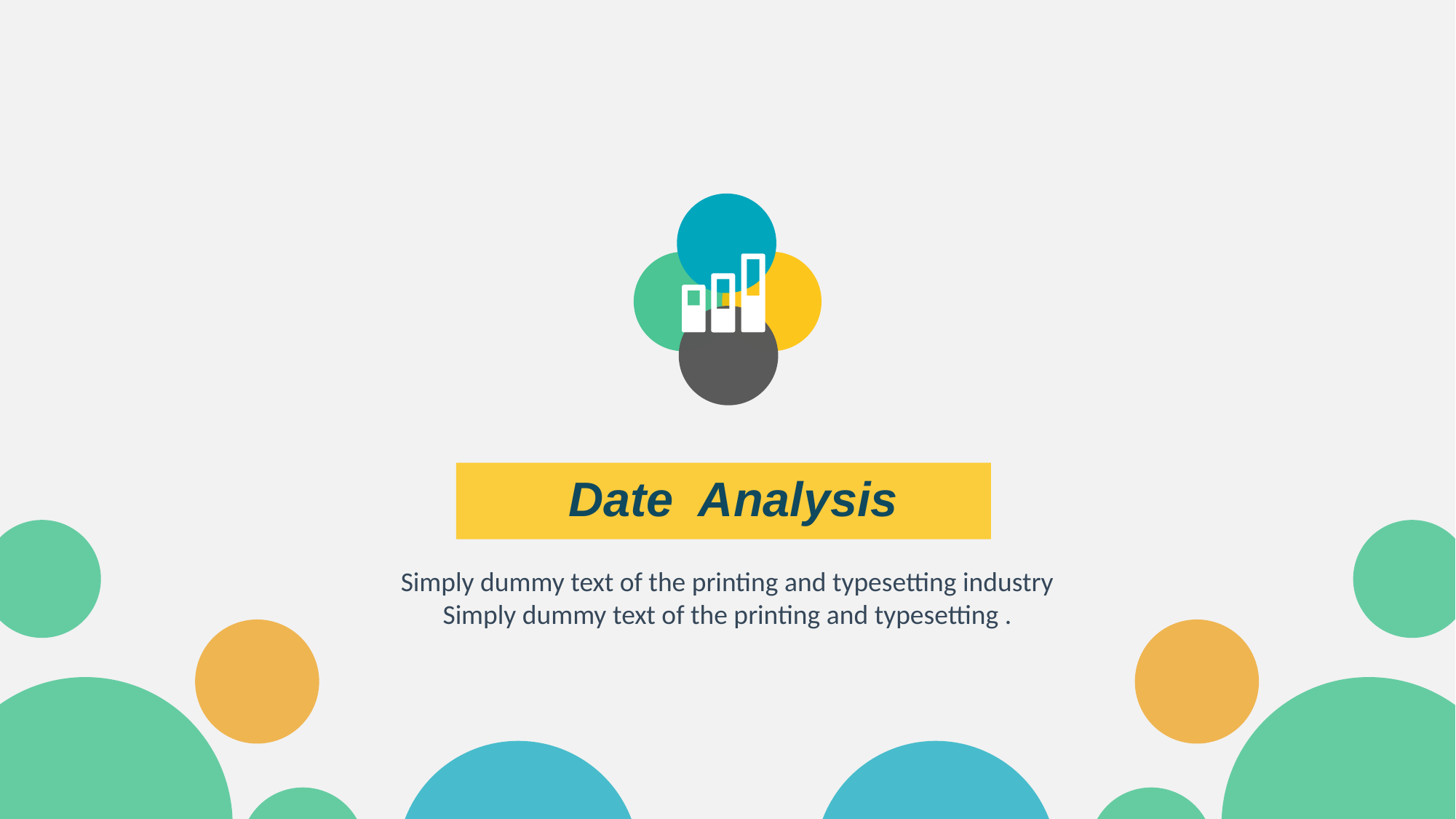

Date  Analysis

Simply dummy text of the printing and typesetting industry Simply dummy text of the printing and typesetting .